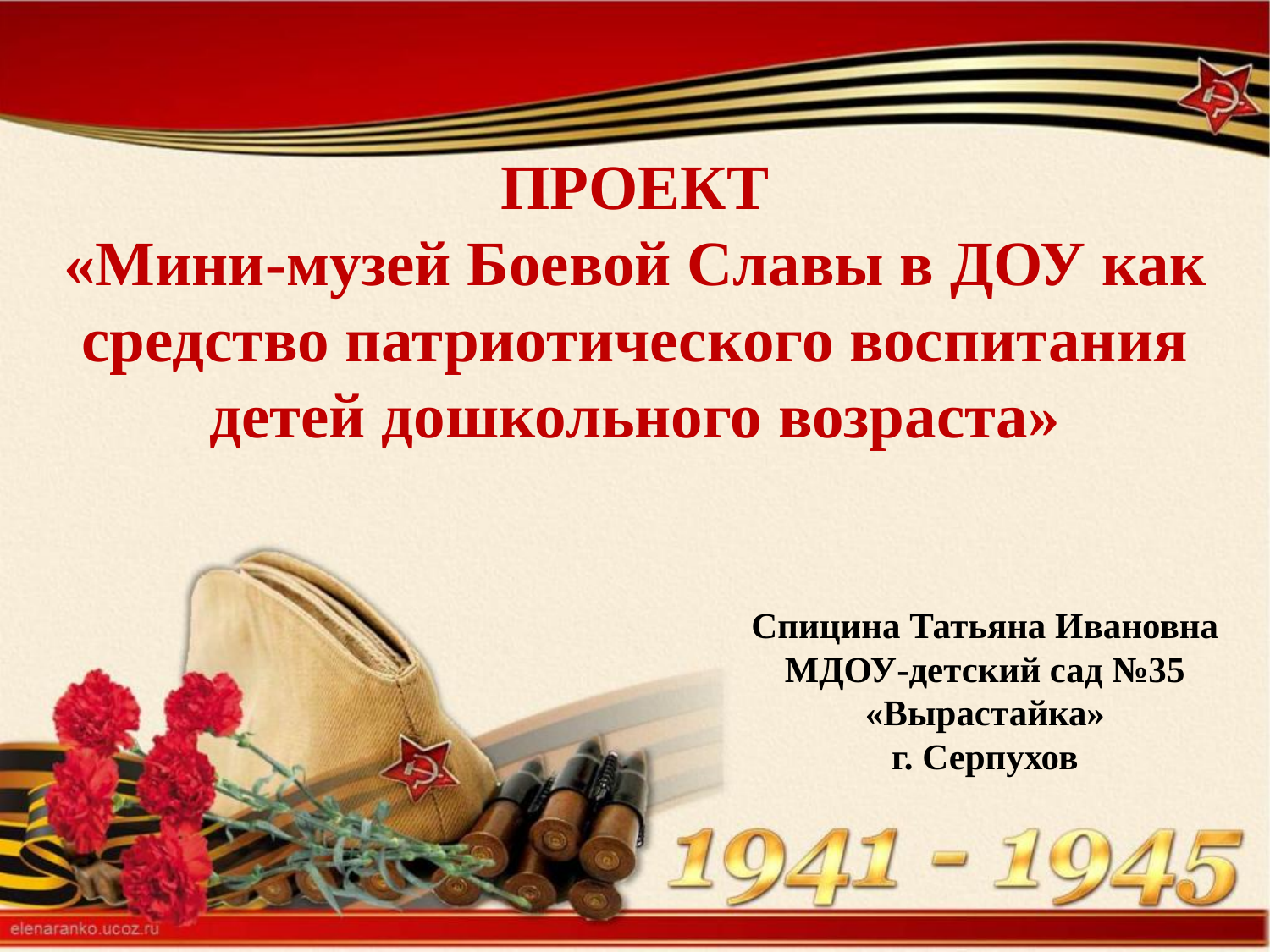

# ПРОЕКТ «Мини-музей Боевой Славы в ДОУ как средство патриотического воспитания детей дошкольного возраста»
Спицина Татьяна Ивановна
МДОУ-детский сад №35 «Вырастайка»
г. Серпухов